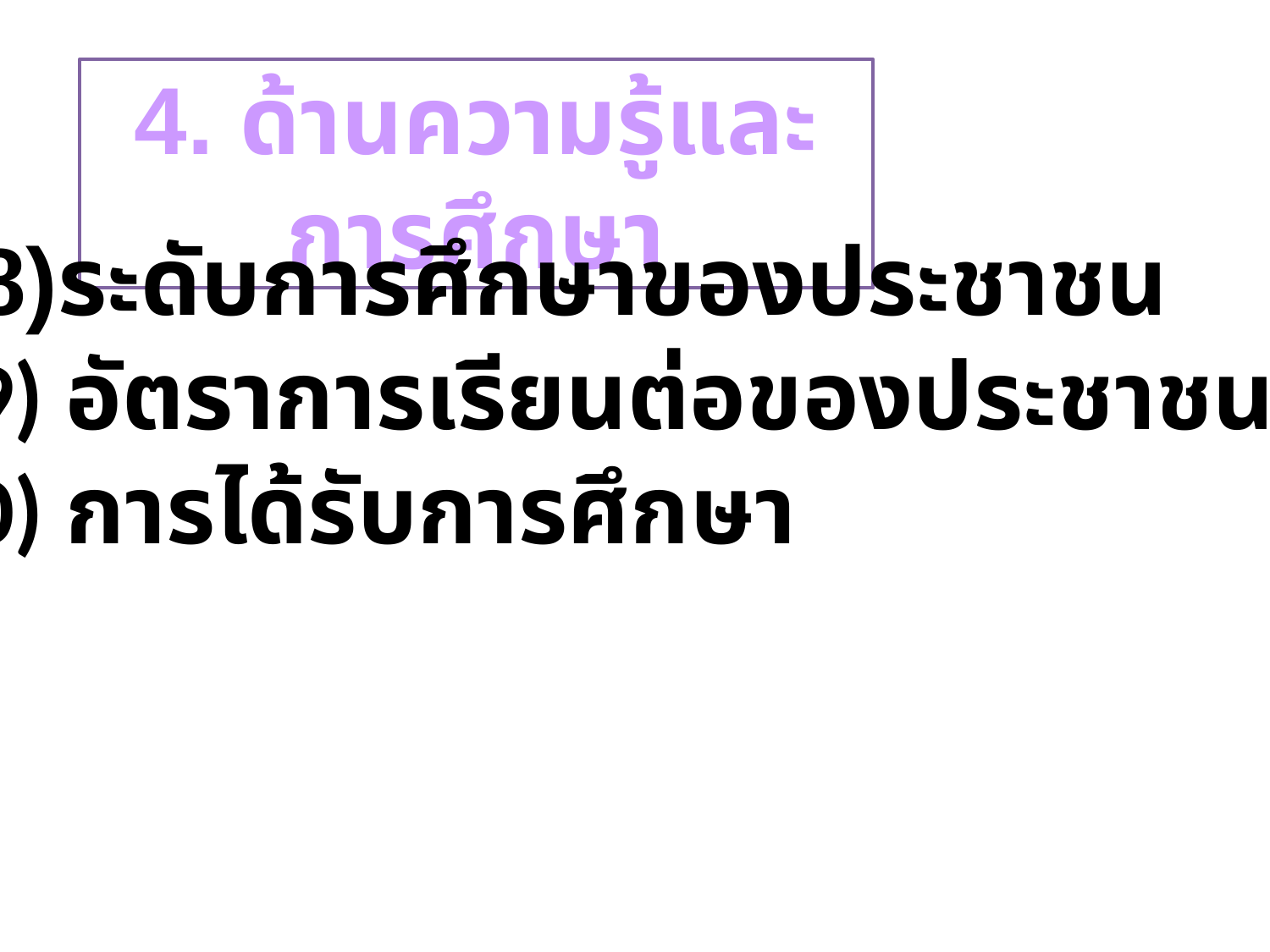

4. ด้านความรู้และการศึกษา
(18)ระดับการศึกษาของประชาชน
(19) อัตราการเรียนต่อของประชาชน
(20) การได้รับการศึกษา